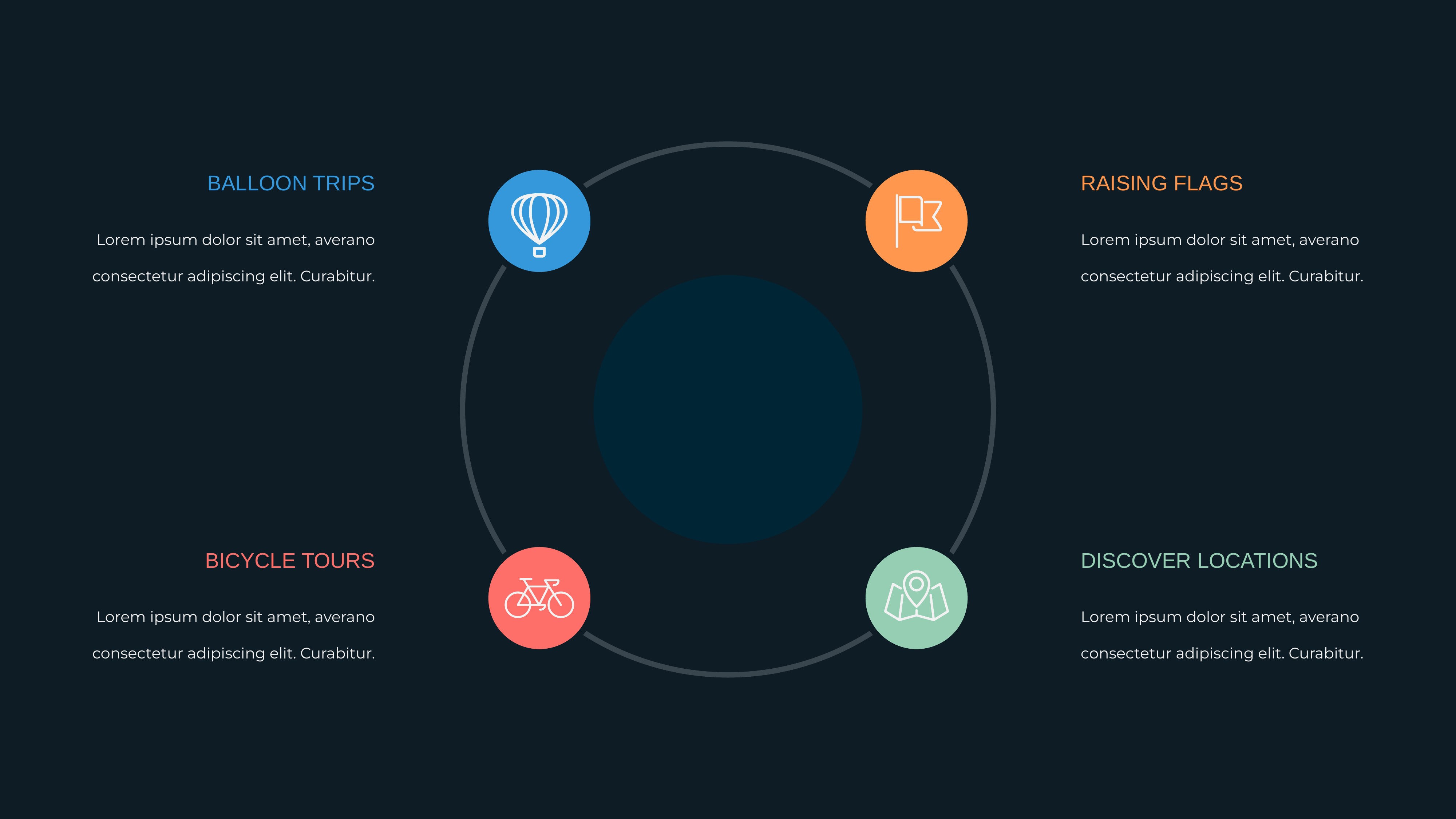

BALLOON TRIPS

RAISING FLAGS

Lorem ipsum dolor sit amet, averano consectetur adipiscing elit. Curabitur.
Lorem ipsum dolor sit amet, averano consectetur adipiscing elit. Curabitur.

BICYCLE TOURS

DISCOVER LOCATIONS

Lorem ipsum dolor sit amet, averano consectetur adipiscing elit. Curabitur.
Lorem ipsum dolor sit amet, averano consectetur adipiscing elit. Curabitur.